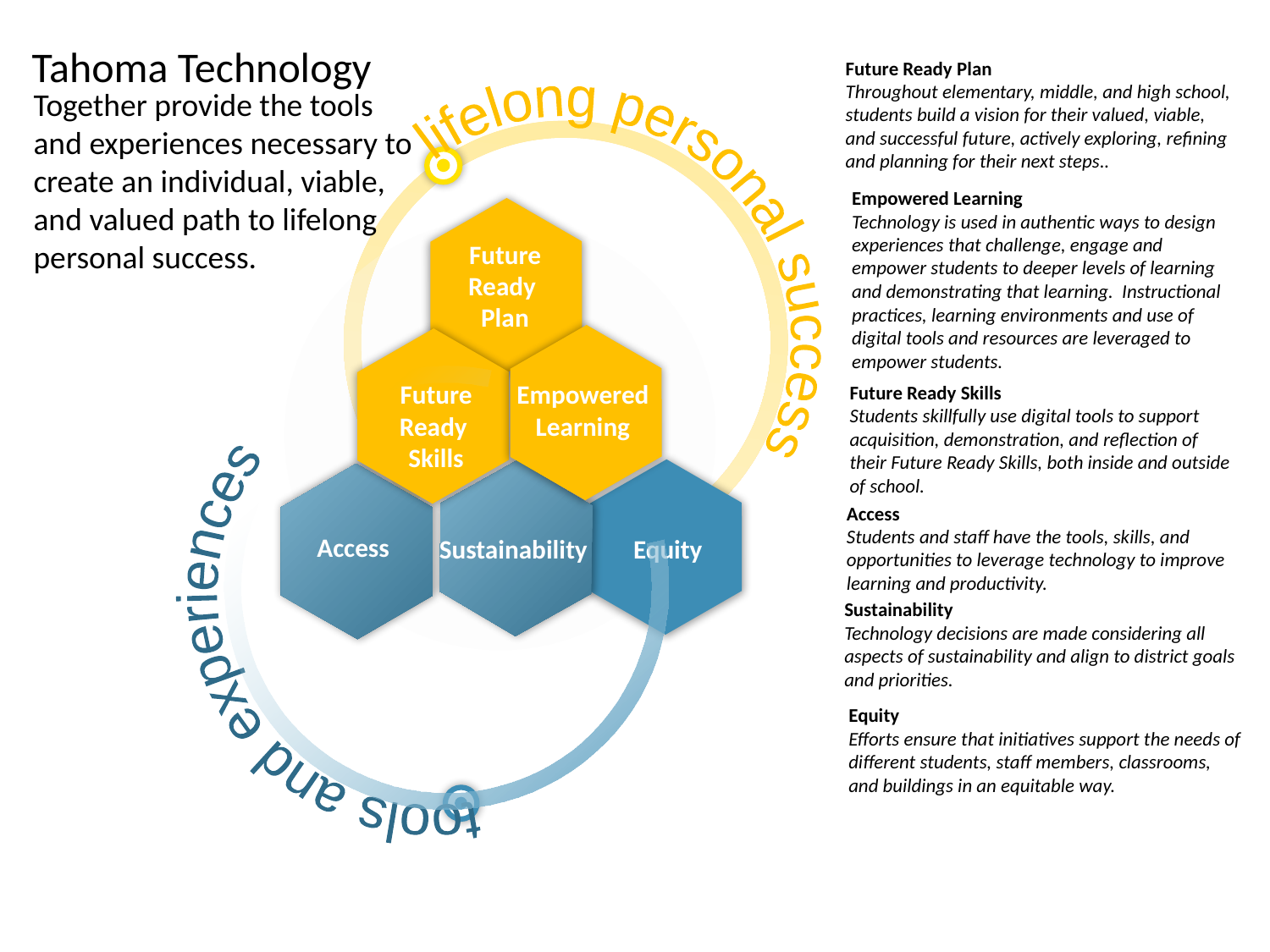

Tahoma Technology

Future Ready Plan
Throughout elementary, middle, and high school, students build a vision for their valued, viable, and successful future, actively exploring, refining and planning for their next steps..
Together provide the tools
and experiences necessary to create an individual, viable, and valued path to lifelong personal success.

lifelong personal success

Empowered Learning
Technology is used in authentic ways to design experiences that challenge, engage and empower students to deeper levels of learning and demonstrating that learning.  Instructional practices, learning environments and use of digital tools and resources are leveraged to empower students.

Future Ready
Plan
tools and experiences

Empowered Learning
Future Ready
Skills
Future Ready Skills
Students skillfully use digital tools to support acquisition, demonstration, and reflection of their Future Ready Skills, both inside and outside of school.
Access
Students and staff have the tools, skills, and opportunities to leverage technology to improve learning and productivity.
Access
Sustainability
Equity
Sustainability
Technology decisions are made considering all aspects of sustainability and align to district goals and priorities.
Equity
Efforts ensure that initiatives support the needs of different students, staff members, classrooms, and buildings in an equitable way.

Best instructional practices, learning
environments and use of digital tools and resources are leveraged to empower students.